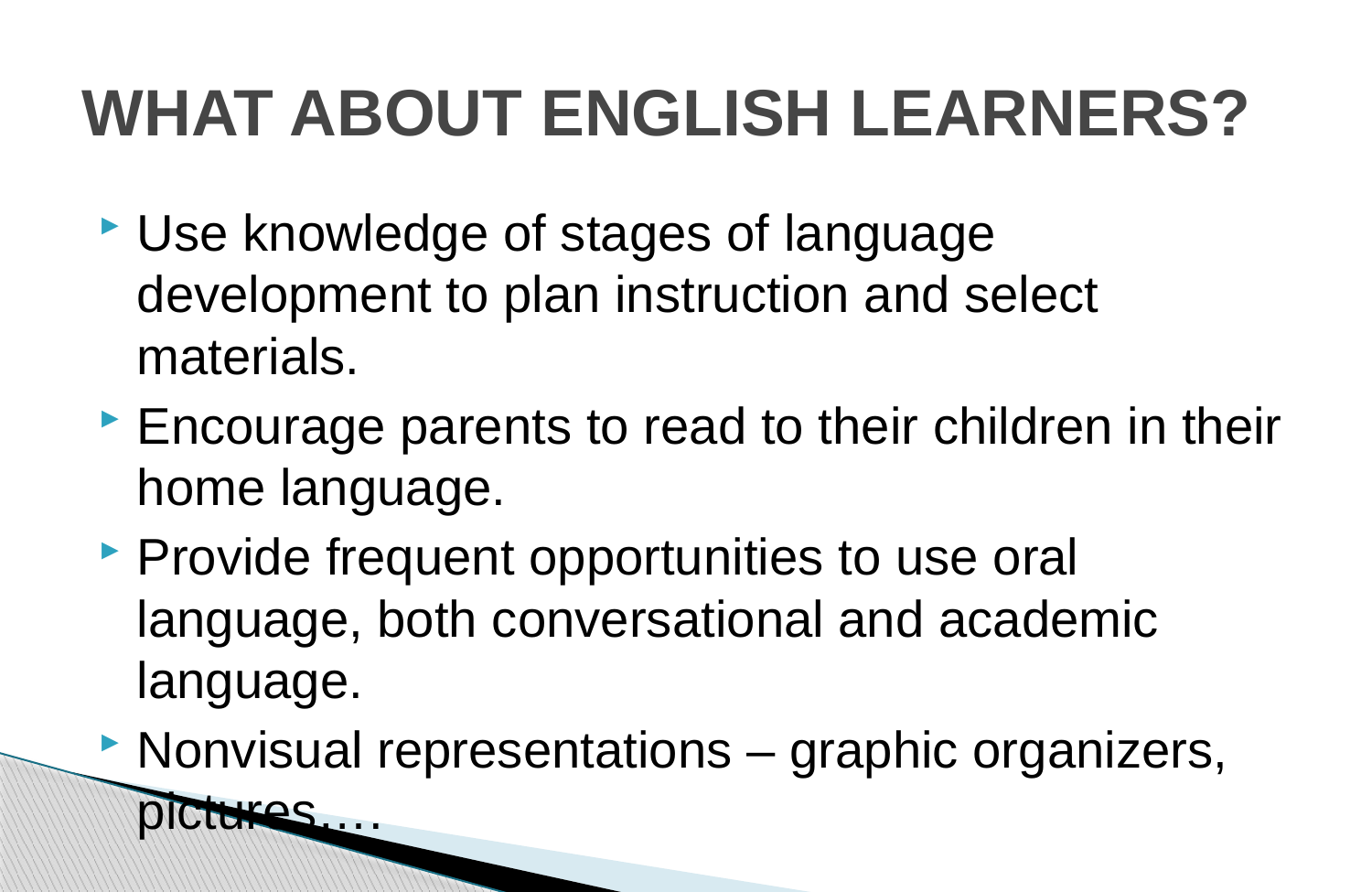

# WHAT ABOUT ENGLISH LEARNERS?
Use knowledge of stages of language development to plan instruction and select materials.
Encourage parents to read to their children in their home language.
Provide frequent opportunities to use oral language, both conversational and academic language.
Nonvisual representations – graphic organizers, pictures….